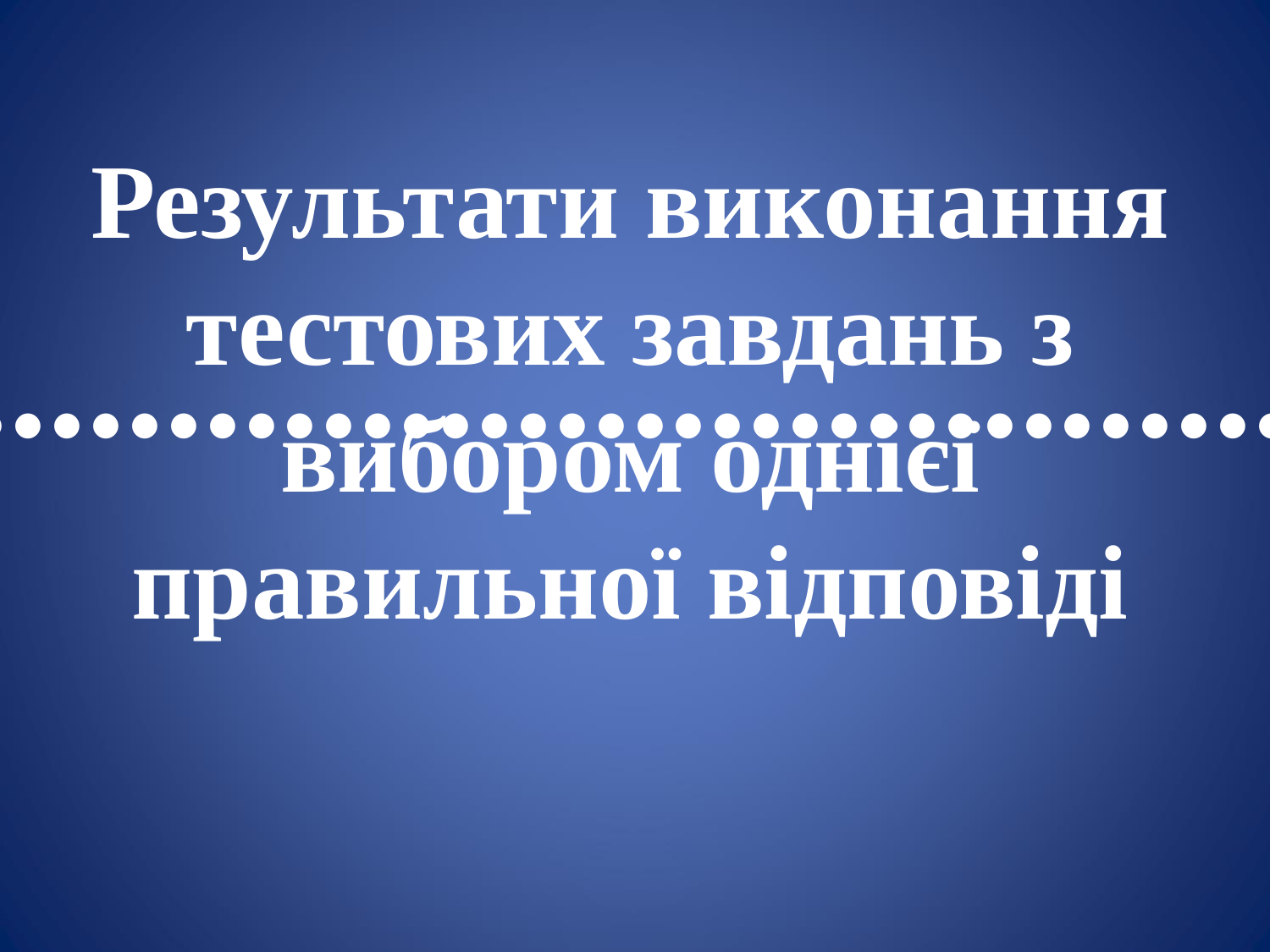

Результати виконання тестових завдань з вибором однієї правильної відповіді
••••••••••••••••••••••••••••••••••